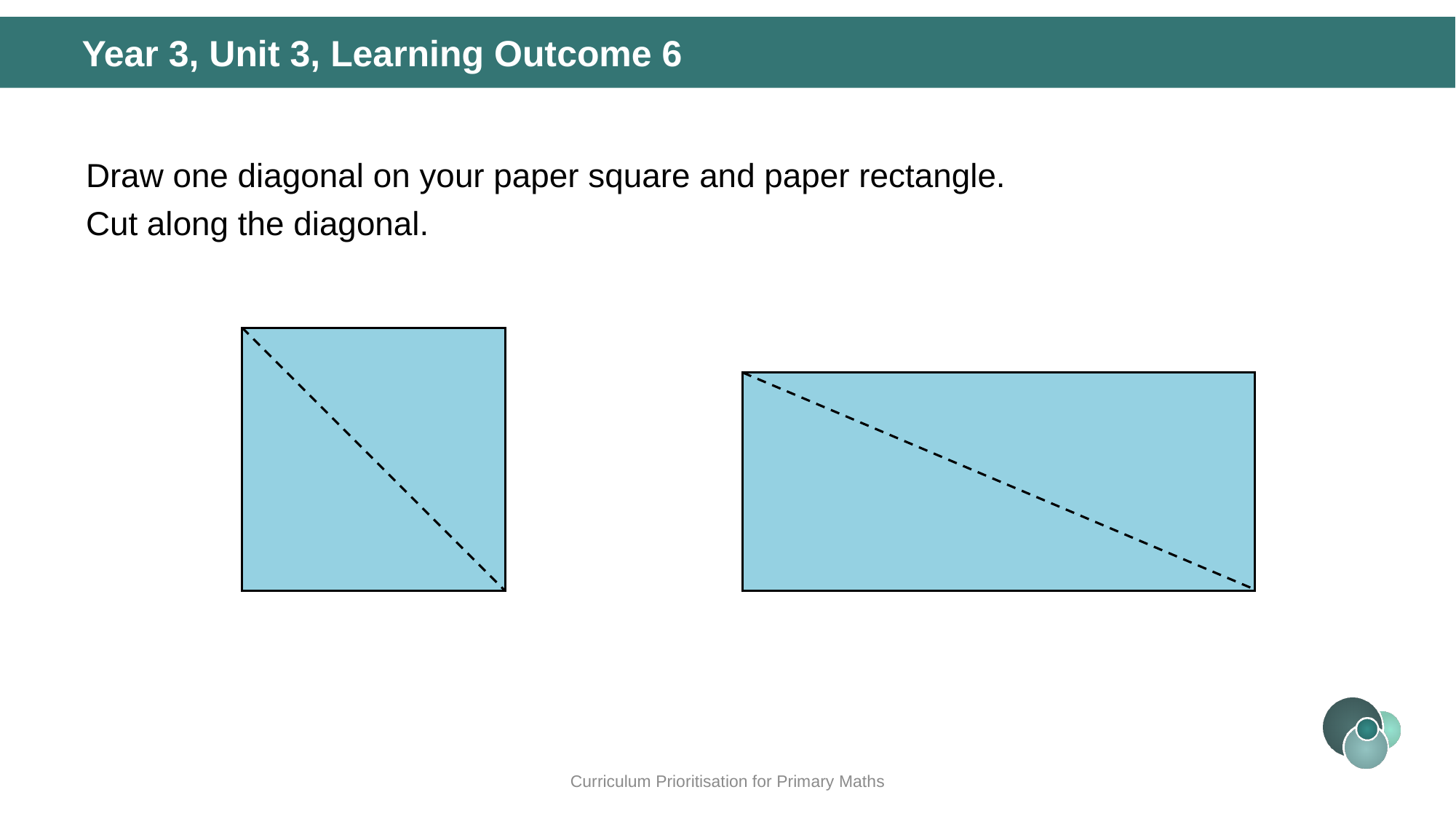

Year 3, Unit 3, Learning Outcome 6
Draw one diagonal on your paper square and paper rectangle.
Cut along the diagonal.

Curriculum Prioritisation for Primary Maths